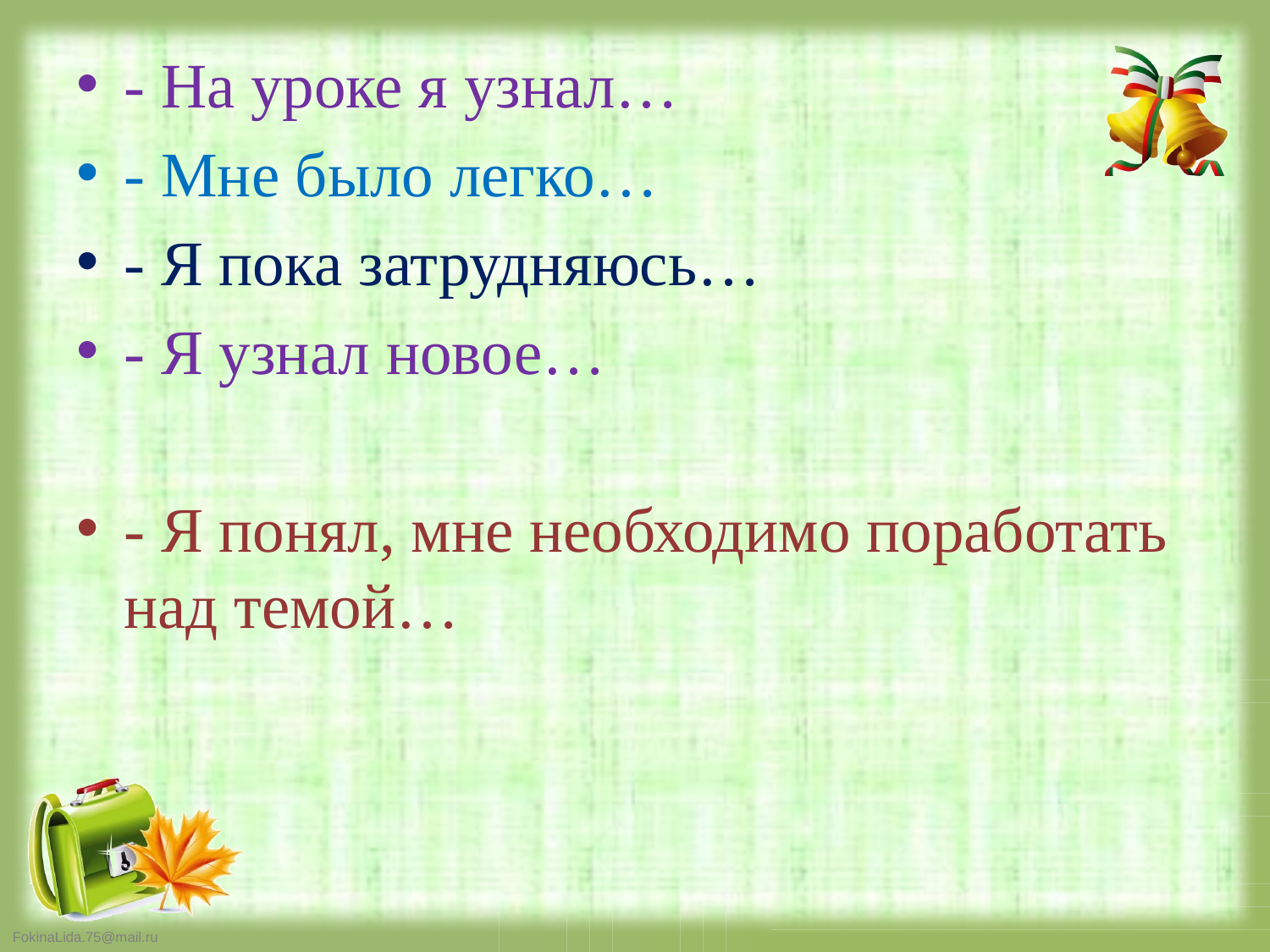

# - На уроке я узнал…
- Мне было легко…
- Я пока затрудняюсь…
- Я узнал новое…

- Я понял, мне необходимо поработать над темой…